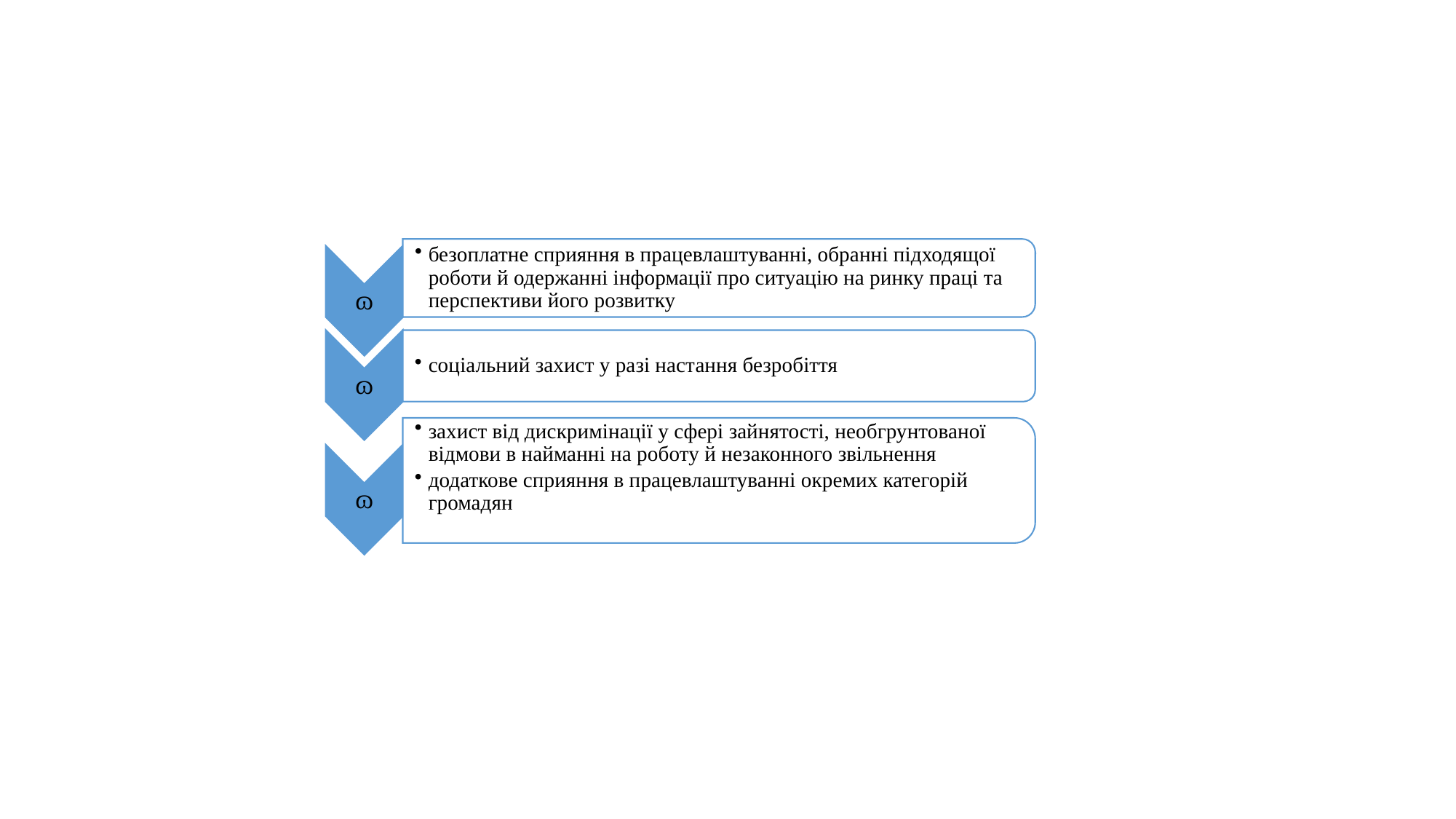

ɷ
безоплатне сприяння в працевлаш­туванні, обранні підходящої роботи й одержанні інформації про ситуацію на ринку праці та перспективи його розвитку
ɷ
соціальний захист у разі настання безробіття
ɷ
захист від дис­кримінації у сфері зайнятості, необгрунтованої відмови в найманні на роботу й незаконного звільнення
додаткове сприяння в працевлаштуванні окремих категорій громадян